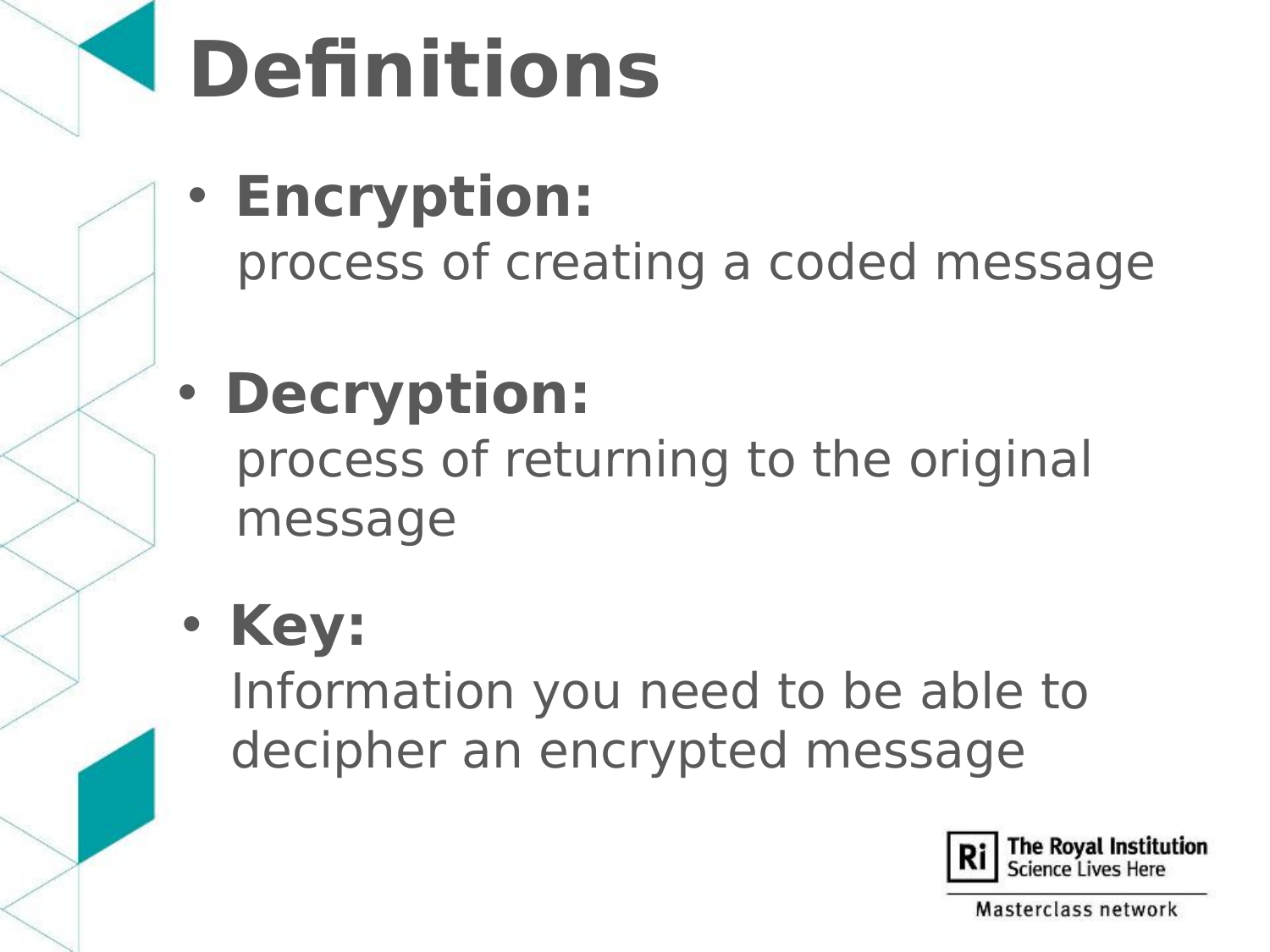

# Definitions
Encryption:
process of creating a coded message
Decryption:
process of returning to the original message
Key:
Information you need to be able to decipher an encrypted message